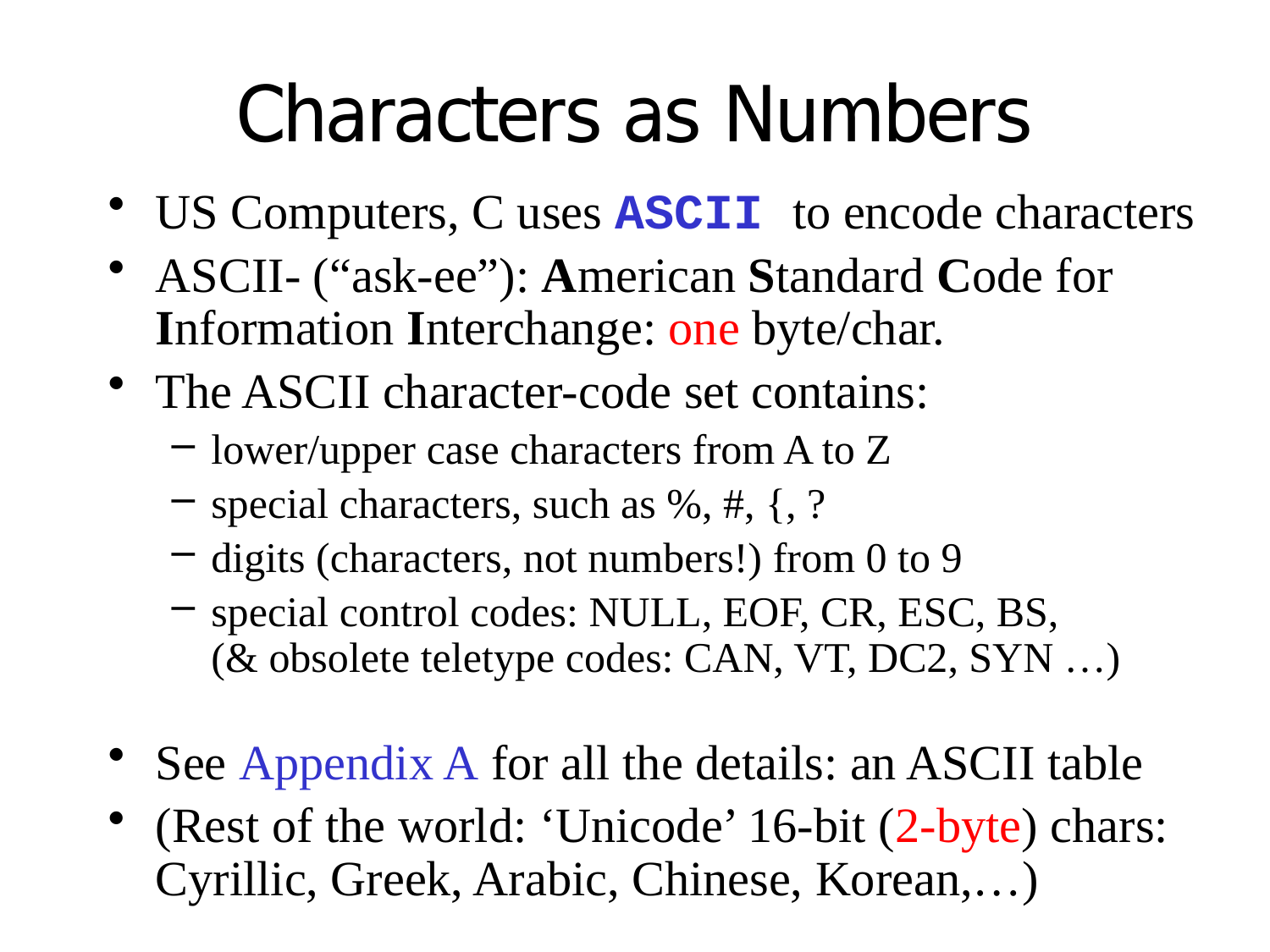

# Characters as Numbers
US Computers, C uses ASCII to encode characters
ASCII- (“ask-ee”): American Standard Code for Information Interchange: one byte/char.
The ASCII character-code set contains:
lower/upper case characters from A to Z
special characters, such as %, #, {, ?
digits (characters, not numbers!) from 0 to 9
special control codes: NULL, EOF, CR, ESC, BS,
(& obsolete teletype codes: CAN, VT, DC2, SYN …)
See Appendix A for all the details: an ASCII table
(Rest of the world: ‘Unicode’ 16-bit (2-byte) chars: Cyrillic, Greek, Arabic, Chinese, Korean,…)